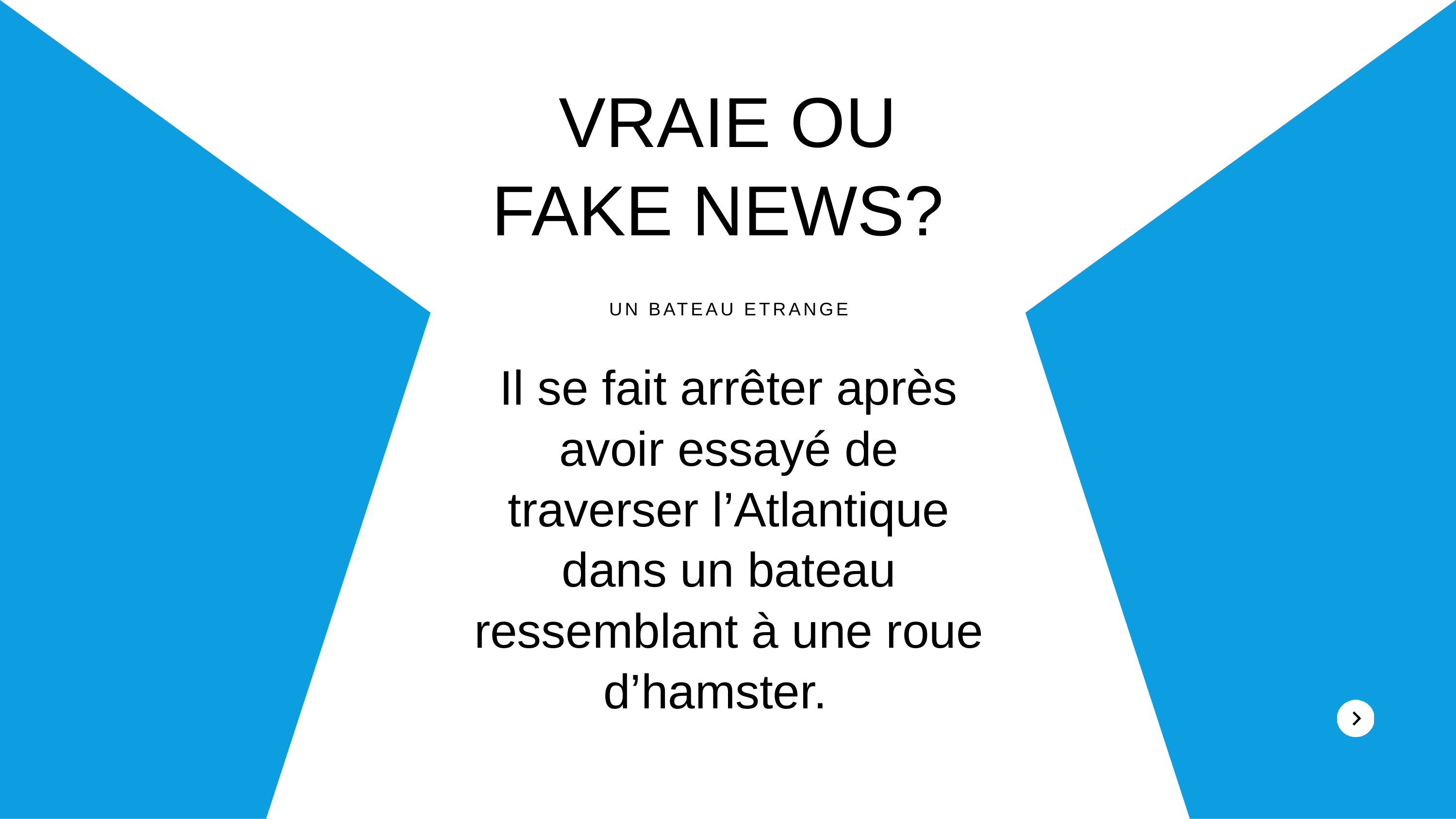

VRAIE OU FAKE NEWS?
UN BATEAU ETRANGE
Il se fait arrêter après avoir essayé de traverser l’Atlantique dans un bateau ressemblant à une roue d’hamster.